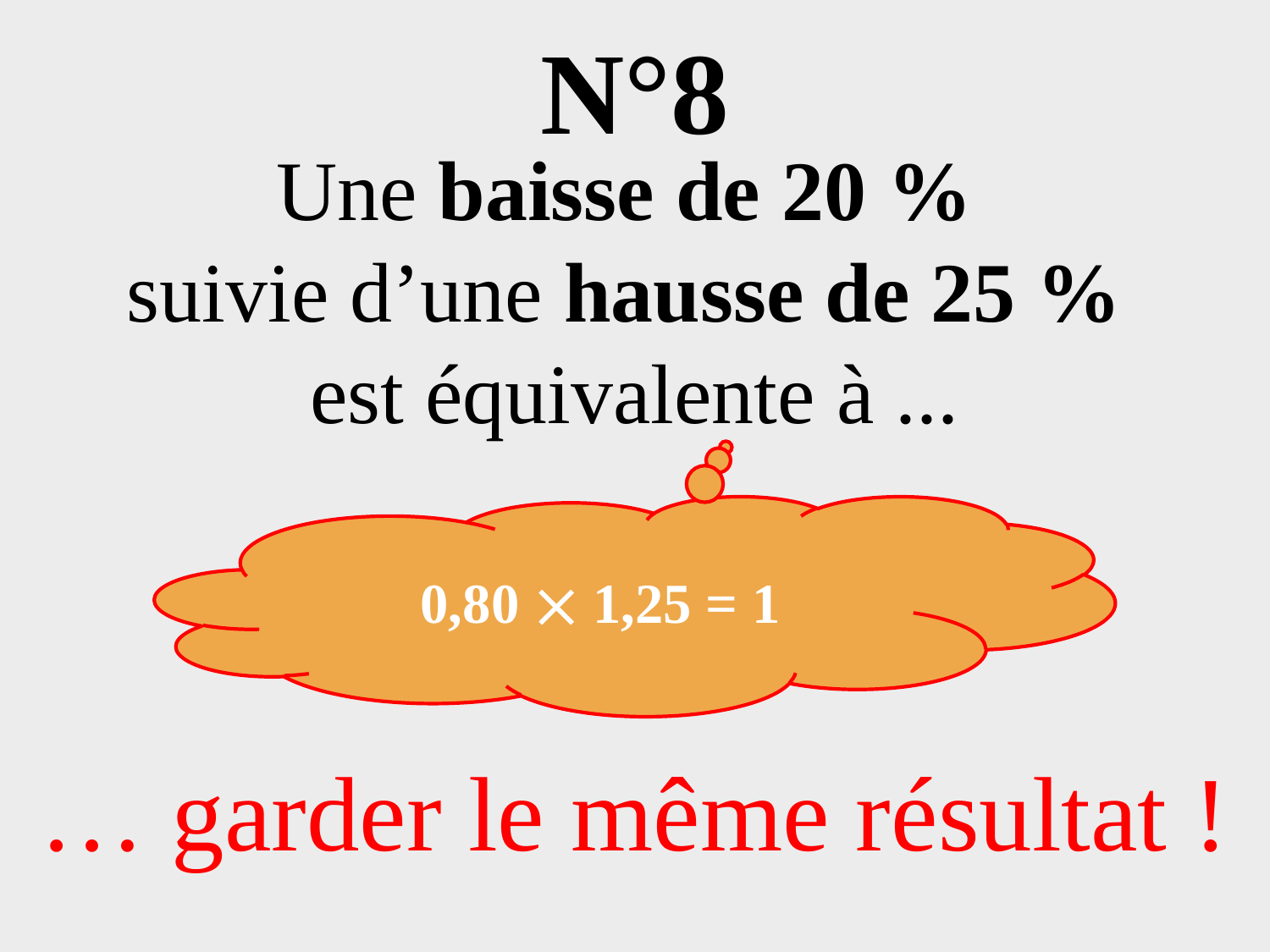

# N°8
Une baisse de 20 %
suivie d’une hausse de 25 %
est équivalente à ...

… garder le même résultat !
0,80 × 1,25 = 1